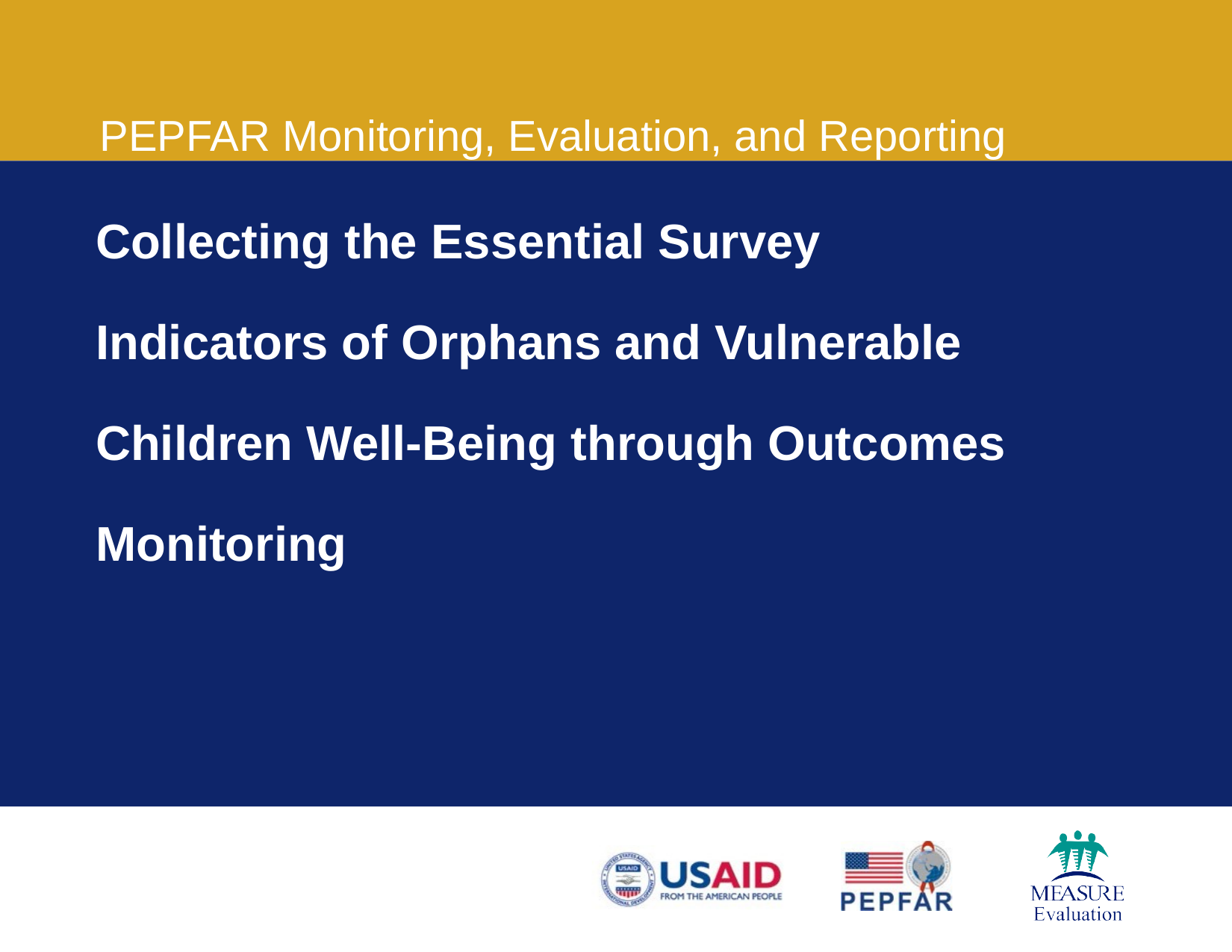

PEPFAR Monitoring, Evaluation, and Reporting

Collecting the Essential Survey Indicators of Orphans and Vulnerable Children Well-Being through Outcomes Monitoring

May 2016